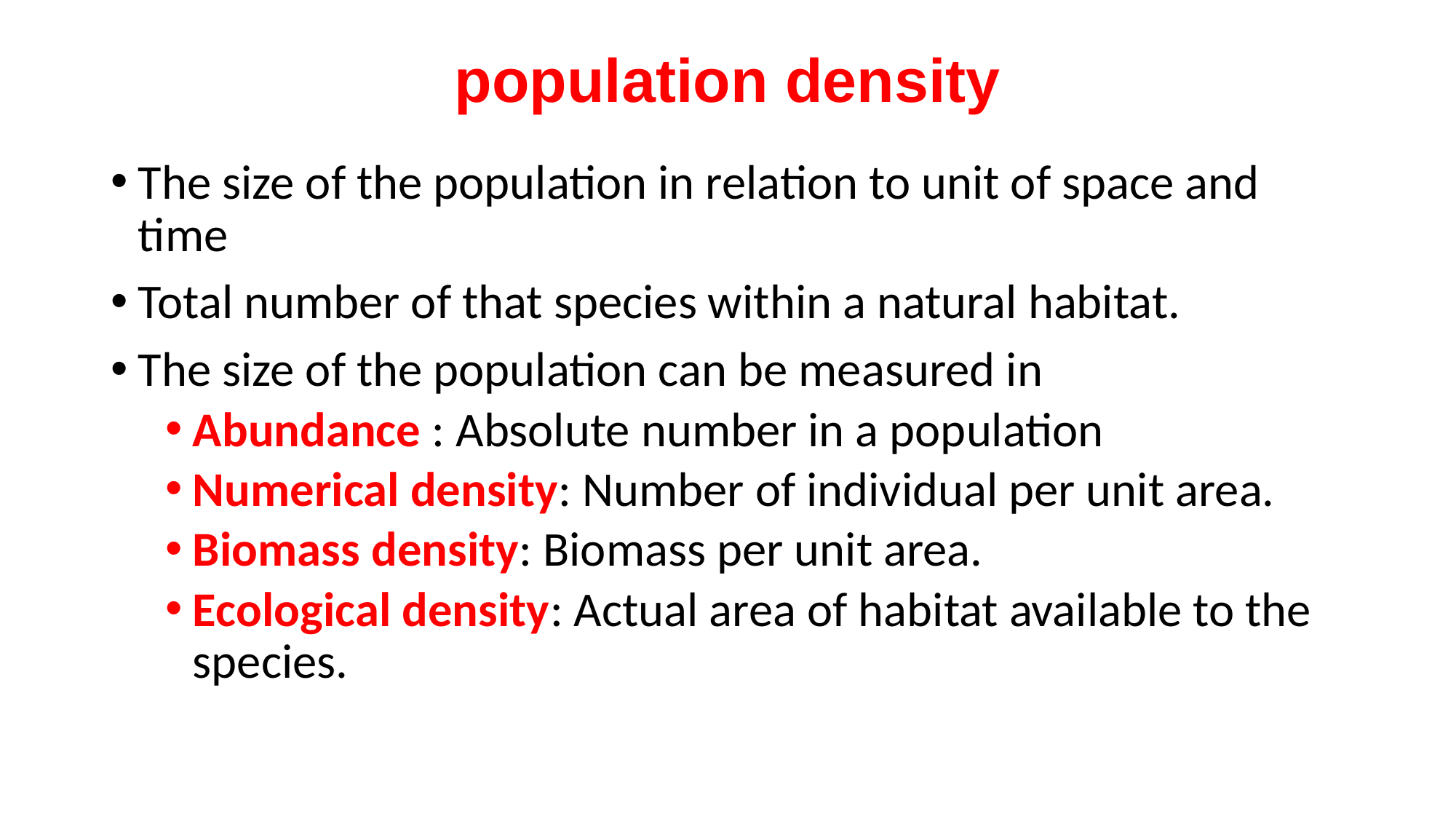

# population density
The size of the population in relation to unit of space and time
Total number of that species within a natural habitat.
The size of the population can be measured in
Abundance : Absolute number in a population
Numerical density: Number of individual per unit area.
Biomass density: Biomass per unit area.
Ecological density: Actual area of habitat available to the species.